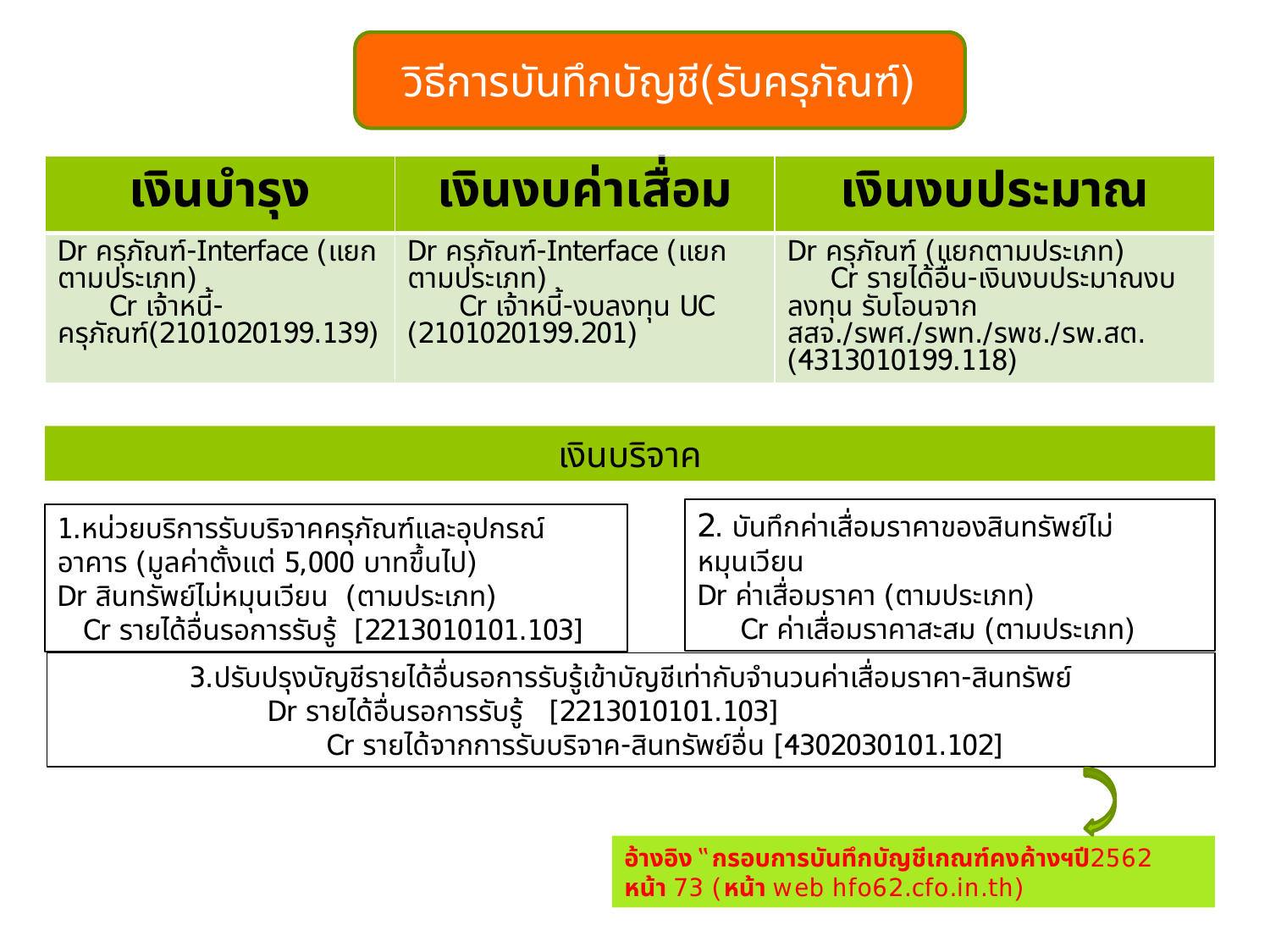

วิธีการบันทึกบัญชี(รับครุภัณฑ์)
| เงินบำรุง | เงินงบค่าเสื่อม | เงินงบประมาณ |
| --- | --- | --- |
| Dr ครุภัณฑ์-Interface (แยกตามประเภท) Cr เจ้าหนี้-ครุภัณฑ์(2101020199.139) | Dr ครุภัณฑ์-Interface (แยกตามประเภท) Cr เจ้าหนี้-งบลงทุน UC (2101020199.201) | Dr ครุภัณฑ์ (แยกตามประเภท) Cr รายได้อื่น-เงินงบประมาณงบลงทุน รับโอนจาก สสจ./รพศ./รพท./รพช./รพ.สต. (4313010199.118) |
เงินบริจาค
2. บันทึกค่าเสื่อมราคาของสินทรัพย์ไม่หมุนเวียน
Dr ค่าเสื่อมราคา (ตามประเภท)
     Cr ค่าเสื่อมราคาสะสม (ตามประเภท)
1.หน่วยบริการรับบริจาคครุภัณฑ์และอุปกรณ์ อาคาร (มูลค่าตั้งแต่ 5,000 บาทขึ้นไป)
Dr สินทรัพย์ไม่หมุนเวียน  (ตามประเภท)
   Cr รายได้อื่นรอการรับรู้  [2213010101.103]
3.ปรับปรุงบัญชีรายได้อื่นรอการรับรู้เข้าบัญชีเท่ากับจำนวนค่าเสื่อมราคา-สินทรัพย์
                        Dr รายได้อื่นรอการรับรู้   [2213010101.103]
        Cr รายได้จากการรับบริจาค-สินทรัพย์อื่น [4302030101.102]

อ้างอิง “กรอบการบันทึกบัญชีเกณฑ์คงค้างฯปี2562 หน้า 73 (หน้า web hfo62.cfo.in.th)